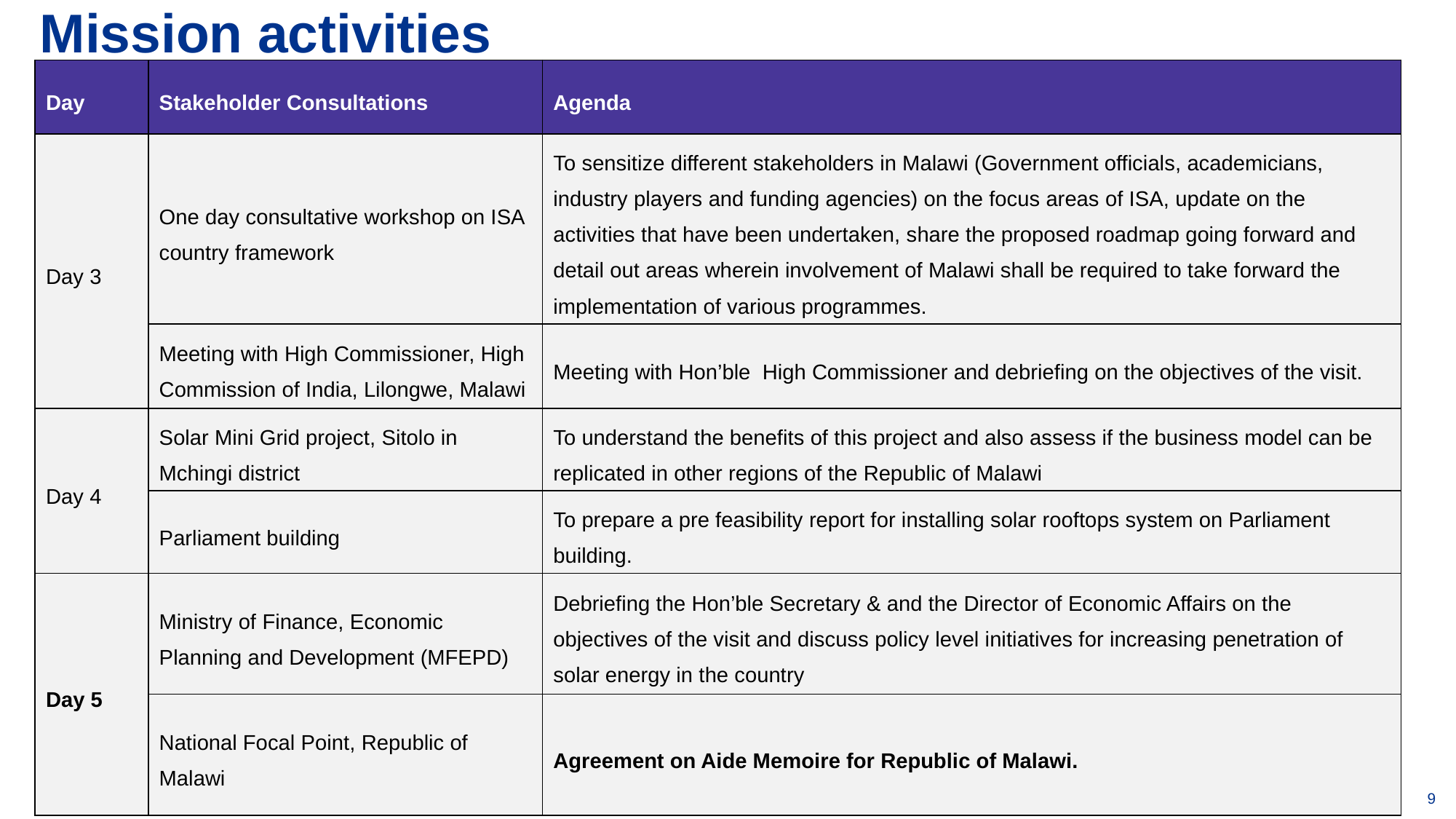

# Mission activities
| Day | Stakeholder Consultations | Agenda |
| --- | --- | --- |
| Day 3 | One day consultative workshop on ISA country framework | To sensitize different stakeholders in Malawi (Government officials, academicians, industry players and funding agencies) on the focus areas of ISA, update on the activities that have been undertaken, share the proposed roadmap going forward and detail out areas wherein involvement of Malawi shall be required to take forward the implementation of various programmes. |
|  | Meeting with High Commissioner, High Commission of India, Lilongwe, Malawi | Meeting with Hon’ble High Commissioner and debriefing on the objectives of the visit. |
| Day 4 | Solar Mini Grid project, Sitolo in Mchingi district | To understand the benefits of this project and also assess if the business model can be replicated in other regions of the Republic of Malawi |
|  | Parliament building | To prepare a pre feasibility report for installing solar rooftops system on Parliament building. |
| Day 5 | Ministry of Finance, Economic Planning and Development (MFEPD) | Debriefing the Hon’ble Secretary & and the Director of Economic Affairs on the objectives of the visit and discuss policy level initiatives for increasing penetration of solar energy in the country |
|  | National Focal Point, Republic of Malawi | Agreement on Aide Memoire for Republic of Malawi. |